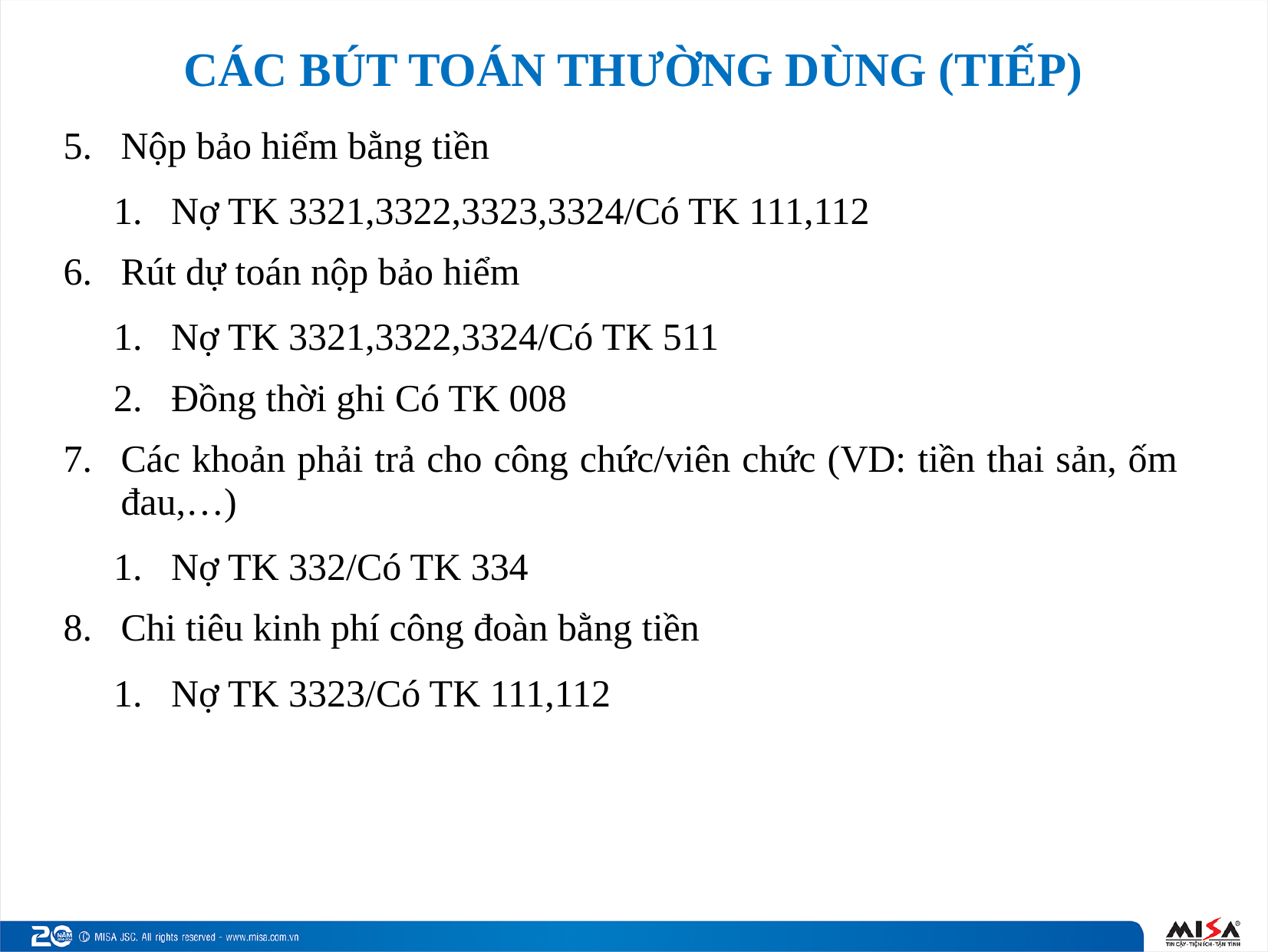

# CÁC BÚT TOÁN THƯỜNG DÙNG (TIẾP)
Nộp bảo hiểm bằng tiền
Nợ TK 3321,3322,3323,3324/Có TK 111,112
Rút dự toán nộp bảo hiểm
Nợ TK 3321,3322,3324/Có TK 511
Đồng thời ghi Có TK 008
Các khoản phải trả cho công chức/viên chức (VD: tiền thai sản, ốm đau,…)
Nợ TK 332/Có TK 334
Chi tiêu kinh phí công đoàn bằng tiền
Nợ TK 3323/Có TK 111,112